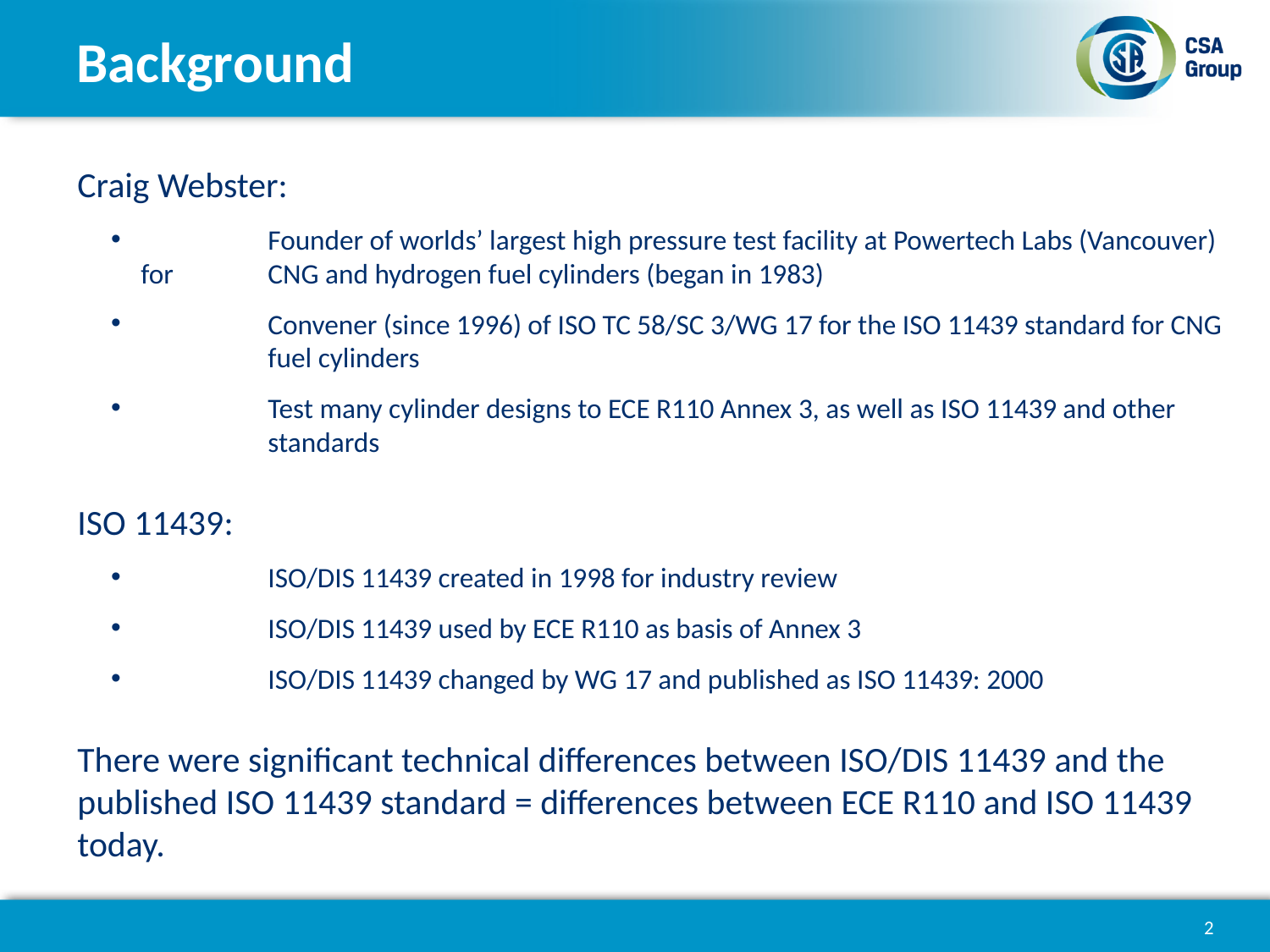

# Background
Craig Webster:

 	Founder of worlds’ largest high pressure test facility at Powertech Labs (Vancouver) for 	CNG and hydrogen fuel cylinders (began in 1983)

 	Convener (since 1996) of ISO TC 58/SC 3/WG 17 for the ISO 11439 standard for CNG 	fuel cylinders

 	Test many cylinder designs to ECE R110 Annex 3, as well as ISO 11439 and other 	standards

ISO 11439:

 	ISO/DIS 11439 created in 1998 for industry review

 	ISO/DIS 11439 used by ECE R110 as basis of Annex 3

 	ISO/DIS 11439 changed by WG 17 and published as ISO 11439: 2000

There were significant technical differences between ISO/DIS 11439 and the published ISO 11439 standard = differences between ECE R110 and ISO 11439 today.

2